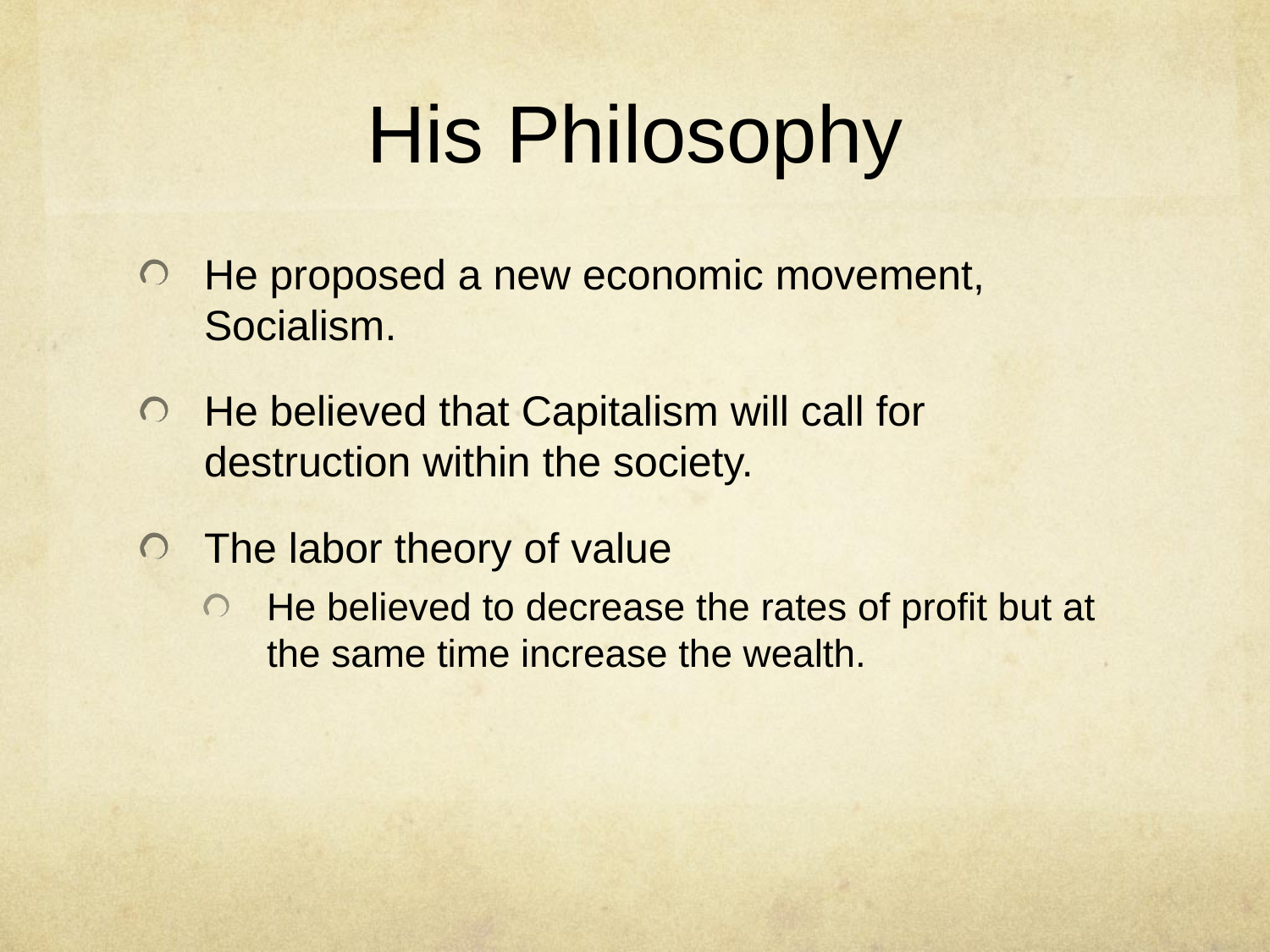

# His Philosophy
He proposed a new economic movement, Socialism.
He believed that Capitalism will call for destruction within the society.
The labor theory of value
He believed to decrease the rates of profit but at the same time increase the wealth.